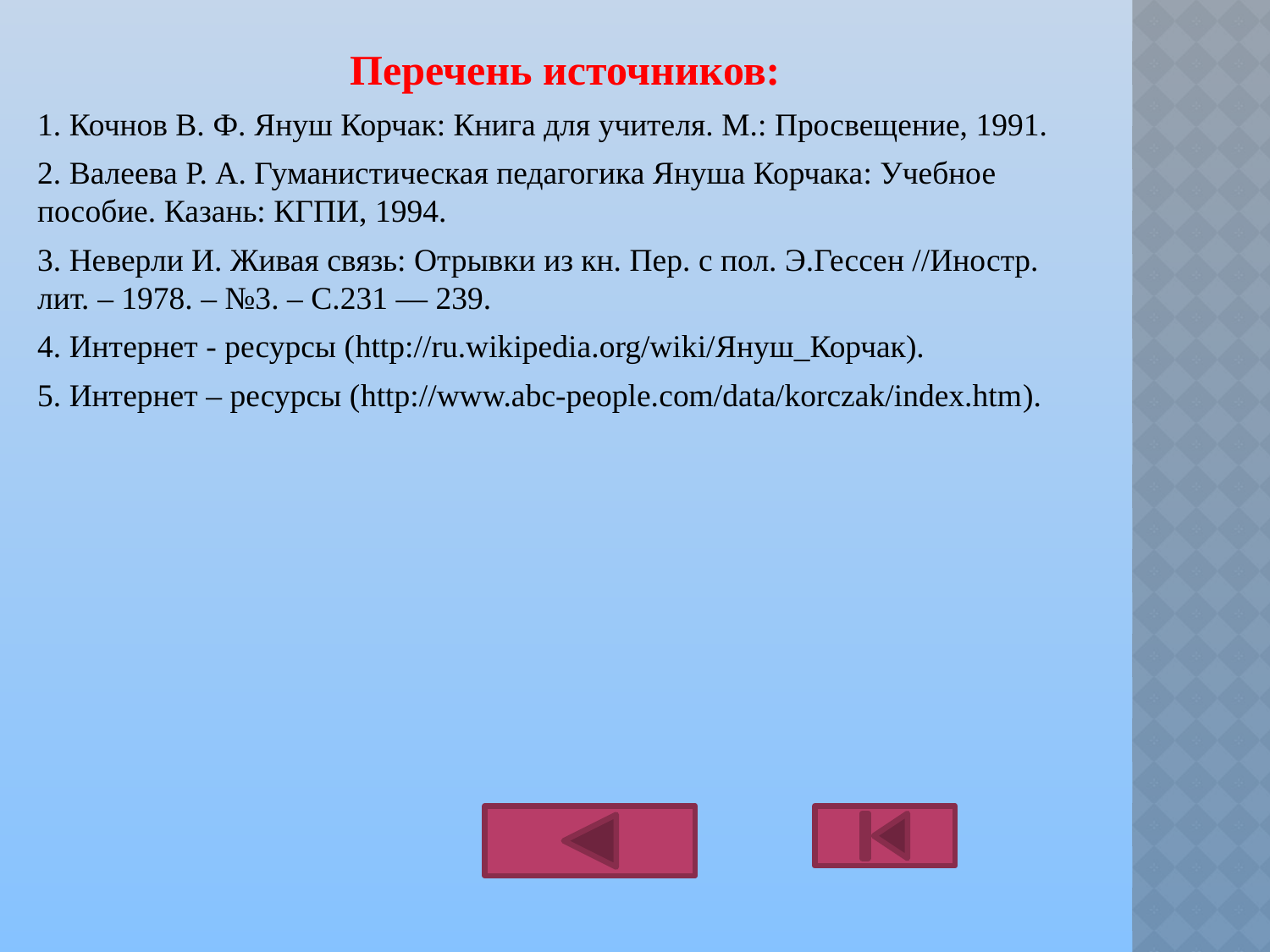

Перечень источников:
1. Кочнов В. Ф. Януш Корчак: Книга для учителя. М.: Просвещение, 1991.
2. Валеева Р. А. Гуманистическая педагогика Януша Корчака: Учебное пособие. Казань: КГПИ, 1994.
3. Неверли И. Живая связь: Отрывки из кн. Пер. с пол. Э.Гессен //Иностр. лит. – 1978. – №3. – С.231 — 239.
4. Интернет - ресурсы (http://ru.wikipedia.org/wiki/Януш_Корчак).
5. Интернет – ресурсы (http://www.abc-people.com/data/korczak/index.htm).